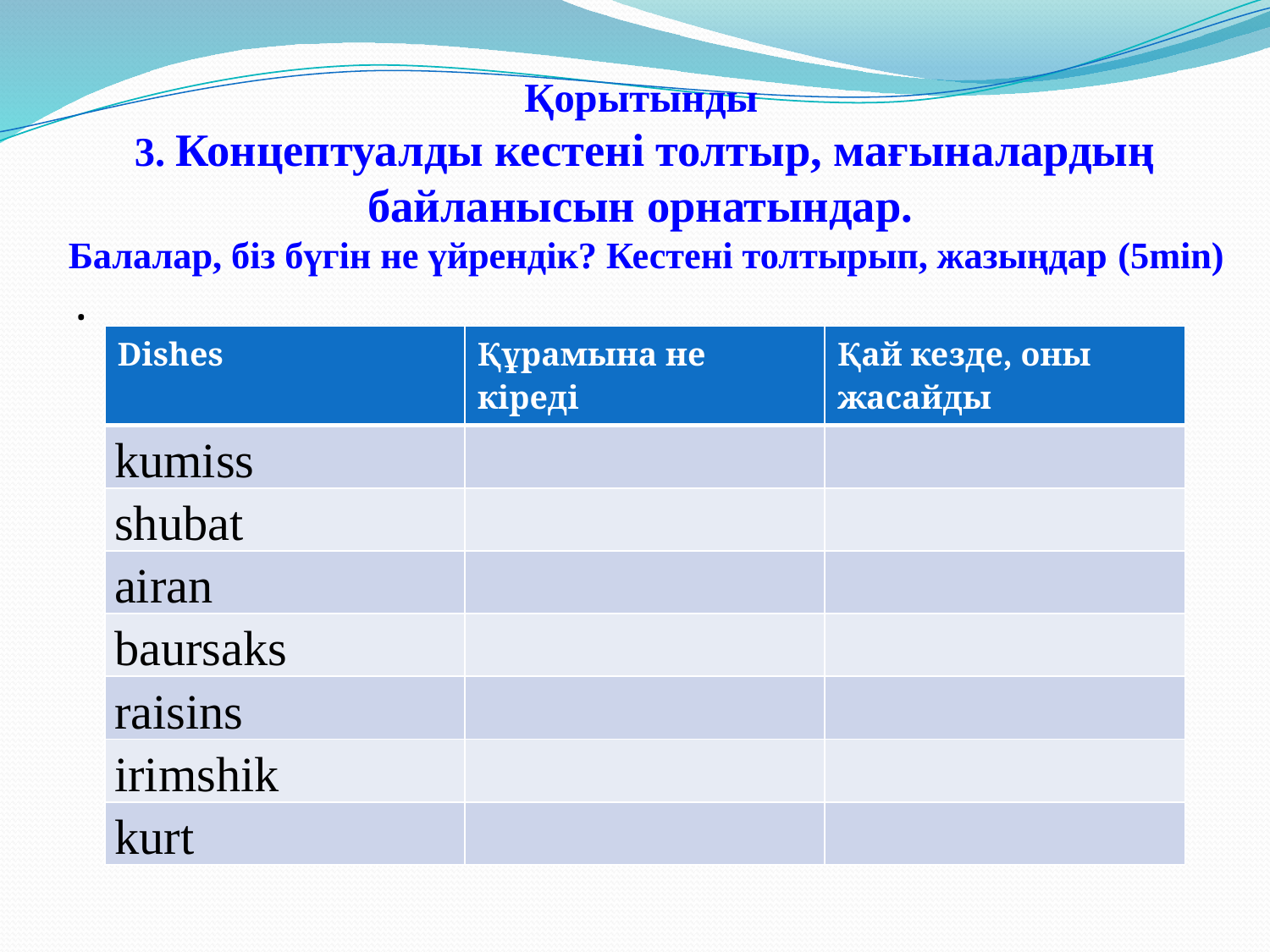

# Қорытынды 3. Концептуалды кестені толтыр, мағыналардың байланысын орнатындар. Балалар, біз бүгін не үйрендік? Кестені толтырып, жазыңдар (5min)
.

| Dishes | Құрамына не кіреді | Қай кезде, оны жасайды |
| --- | --- | --- |
| kumiss |  |  |
| shubat |  |  |
| airan |  |  |
| baursaks |  |  |
| raisins |  |  |
| irimshik |  |  |
| kurt |  |  |